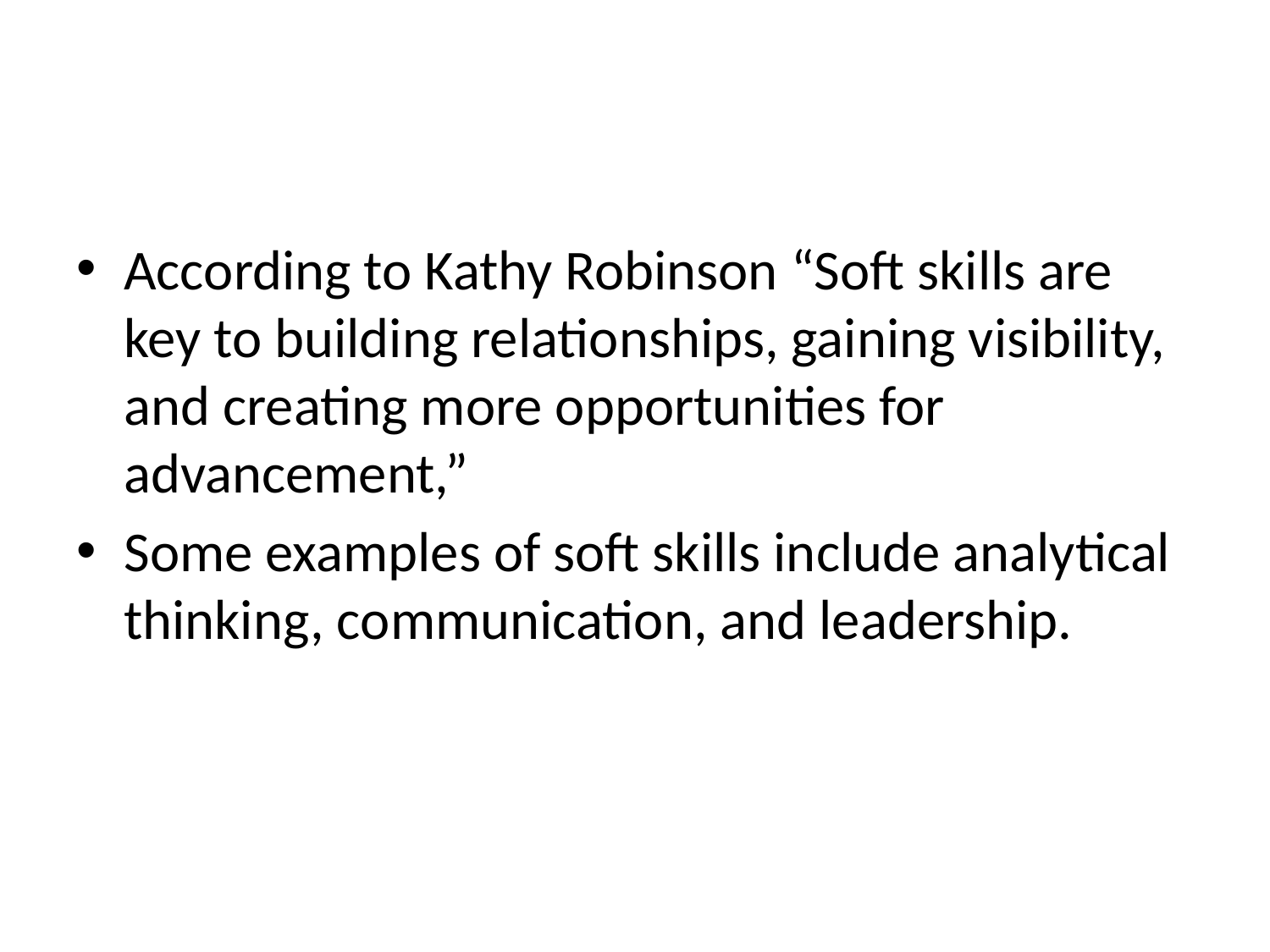

According to Kathy Robinson “Soft skills are key to building relationships, gaining visibility, and creating more opportunities for advancement,”
Some examples of soft skills include analytical thinking, communication, and leadership.